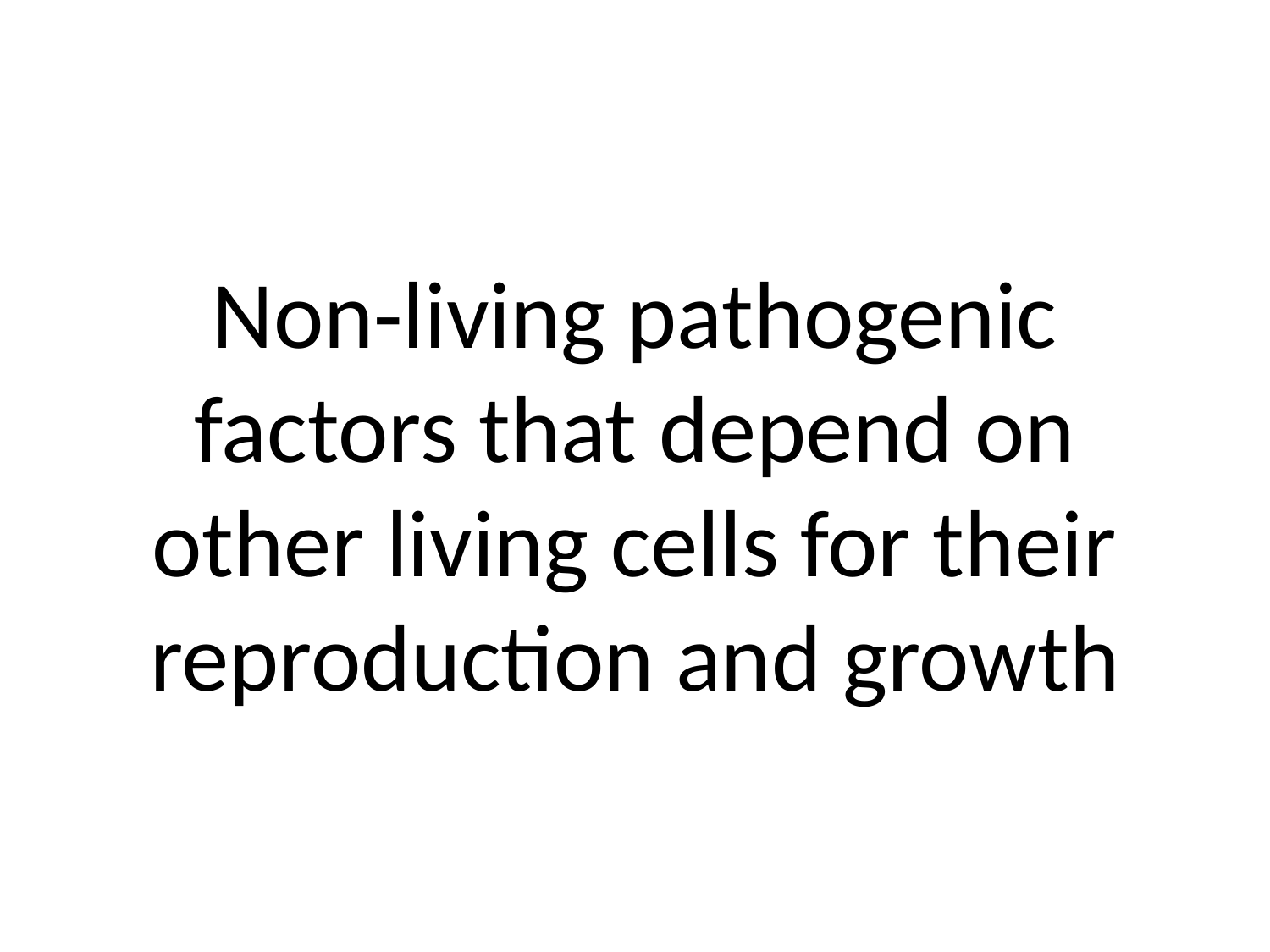

# Non-living pathogenic factors that depend on other living cells for their reproduction and growth